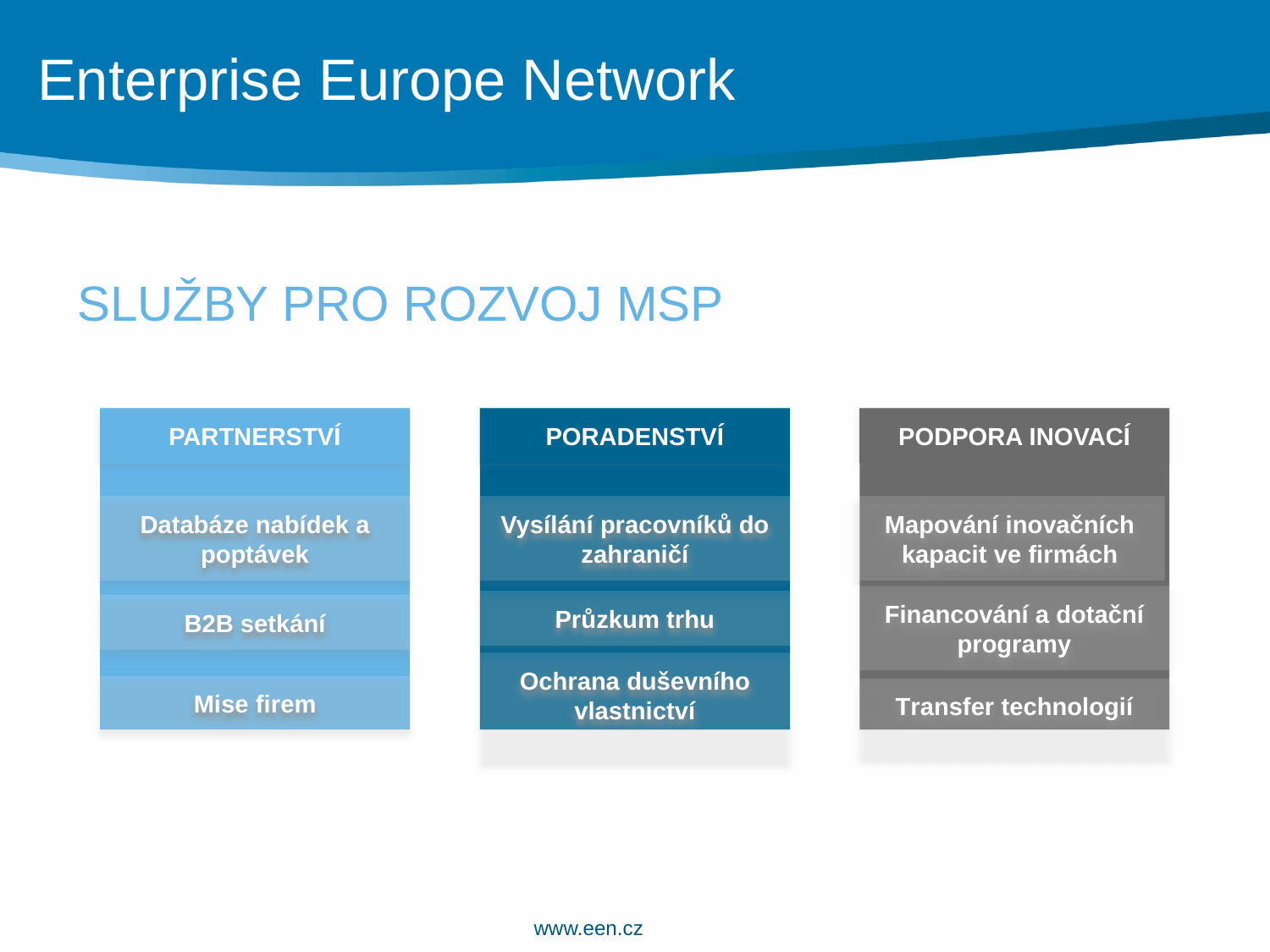

Enterprise Europe Network
SLUŽBY PRO ROZVOJ MSP

PARTNERSTVÍ

PORADENSTVÍ
PODPORA INOVACÍ

Databáze nabídek a poptávek
Mapování inovačních kapacit ve firmách
Vysílání pracovníků do zahraničí
Financování a dotační programy
Průzkum trhu
B2B setkání
Ochrana duševního vlastnictví

Mise firem
Transfer technologií